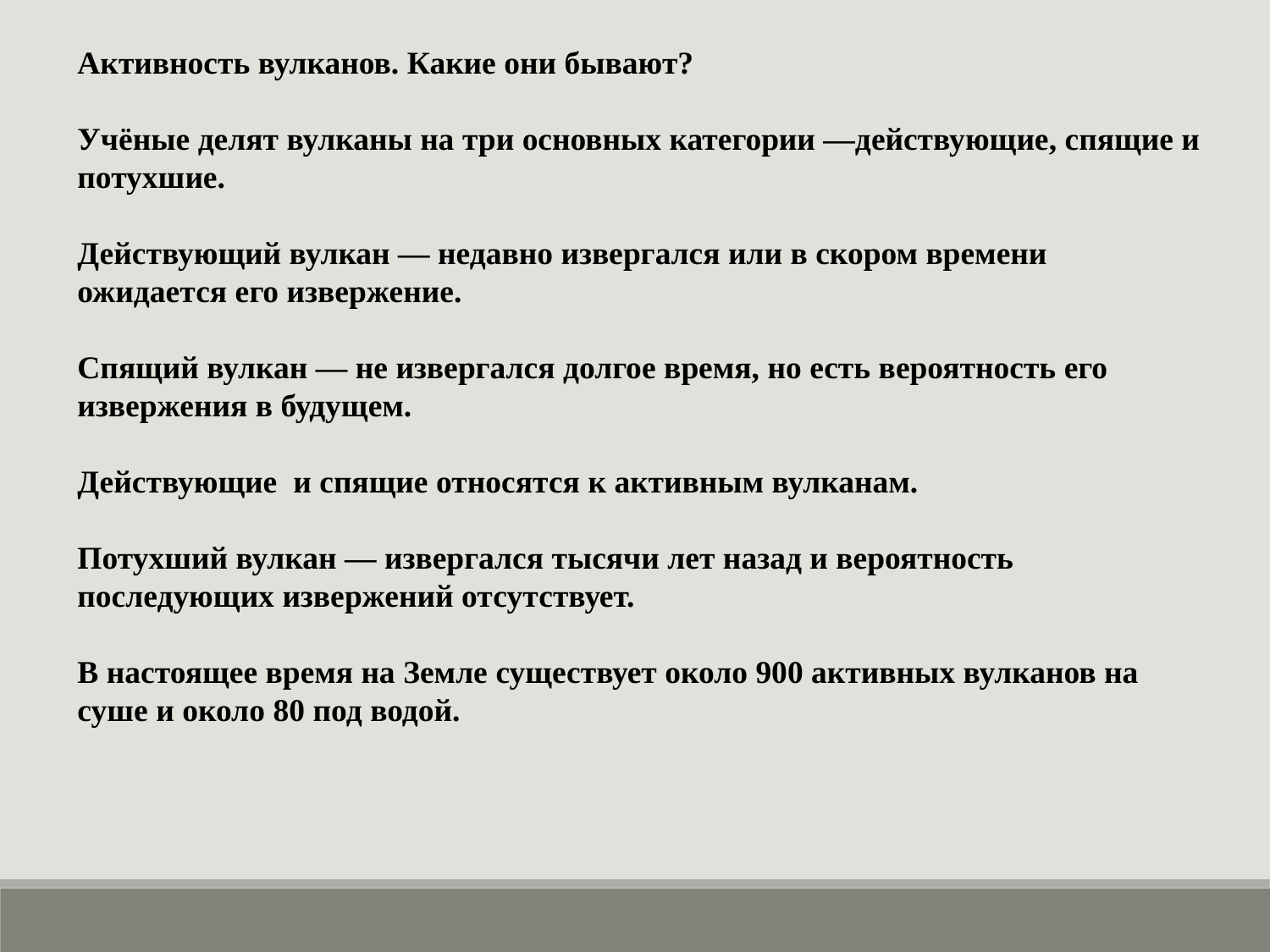

Активность вулканов. Какие они бывают?
Учёные делят вулканы на три основных категории —действующие, спящие и потухшие.
Действующий вулкан — недавно извергался или в скором времени ожидается его извержение.
Спящий вулкан — не извергался долгое время, но есть вероятность его извержения в будущем.
Действующие  и спящие относятся к активным вулканам.
Потухший вулкан — извергался тысячи лет назад и вероятность последующих извержений отсутствует.

В настоящее время на Земле существует около 900 активных вулканов на суше и около 80 под водой.